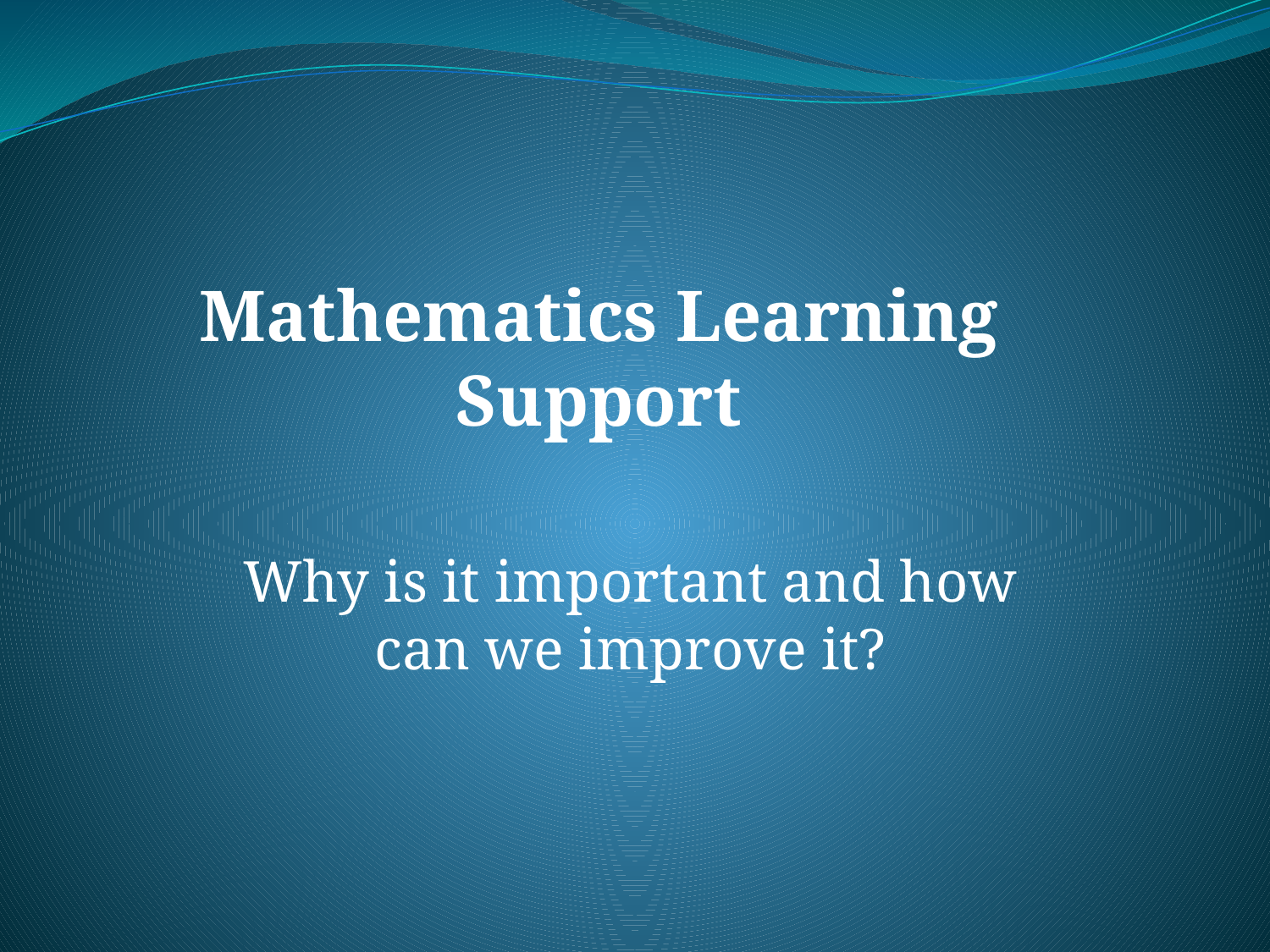

# Mathematics Learning Support
Why is it important and how can we improve it?